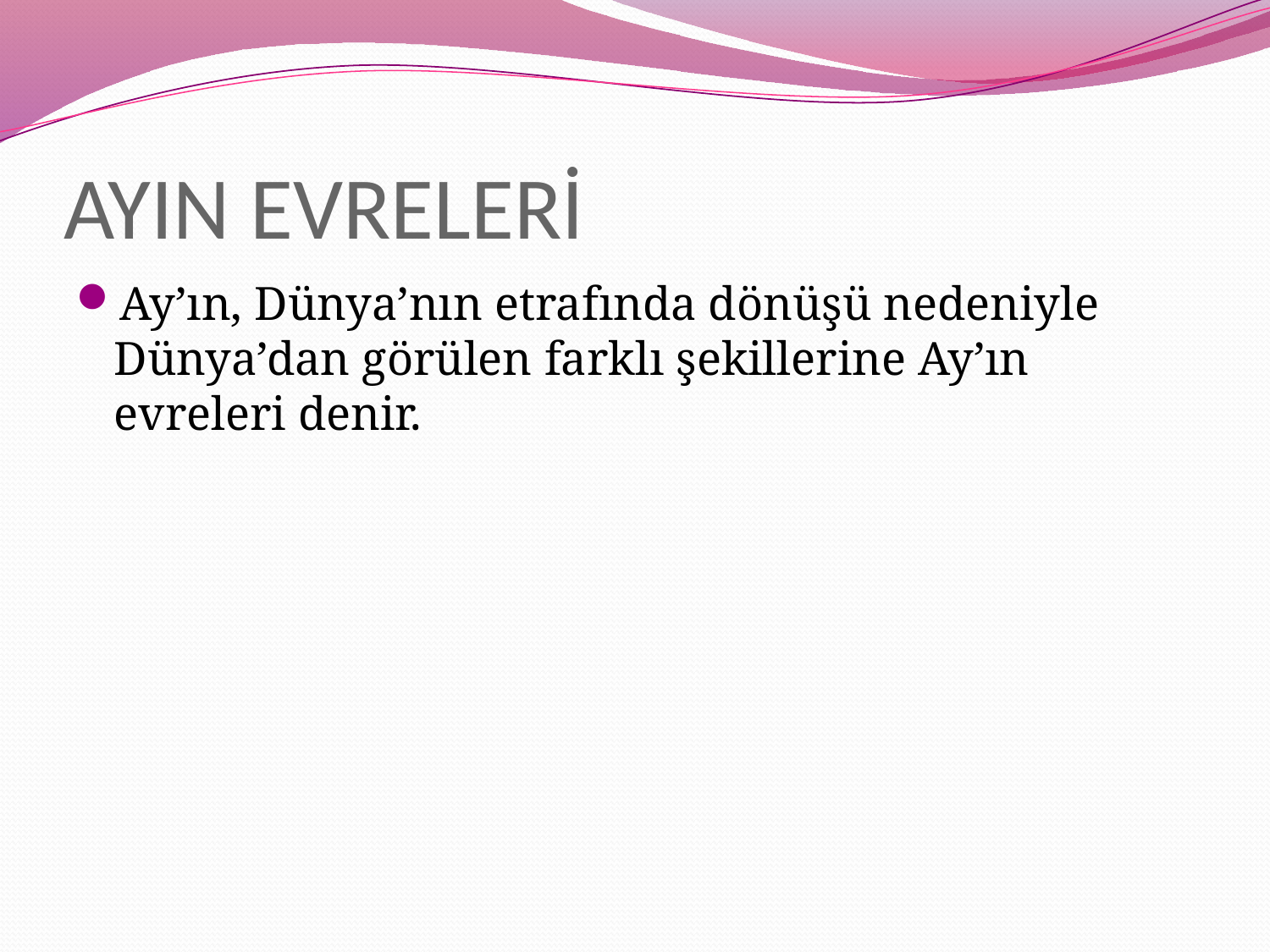

# AYIN EVRELERİ
Ay’ın, Dünya’nın etrafında dönüşü nedeniyle Dünya’dan görülen farklı şekillerine Ay’ın evreleri denir.